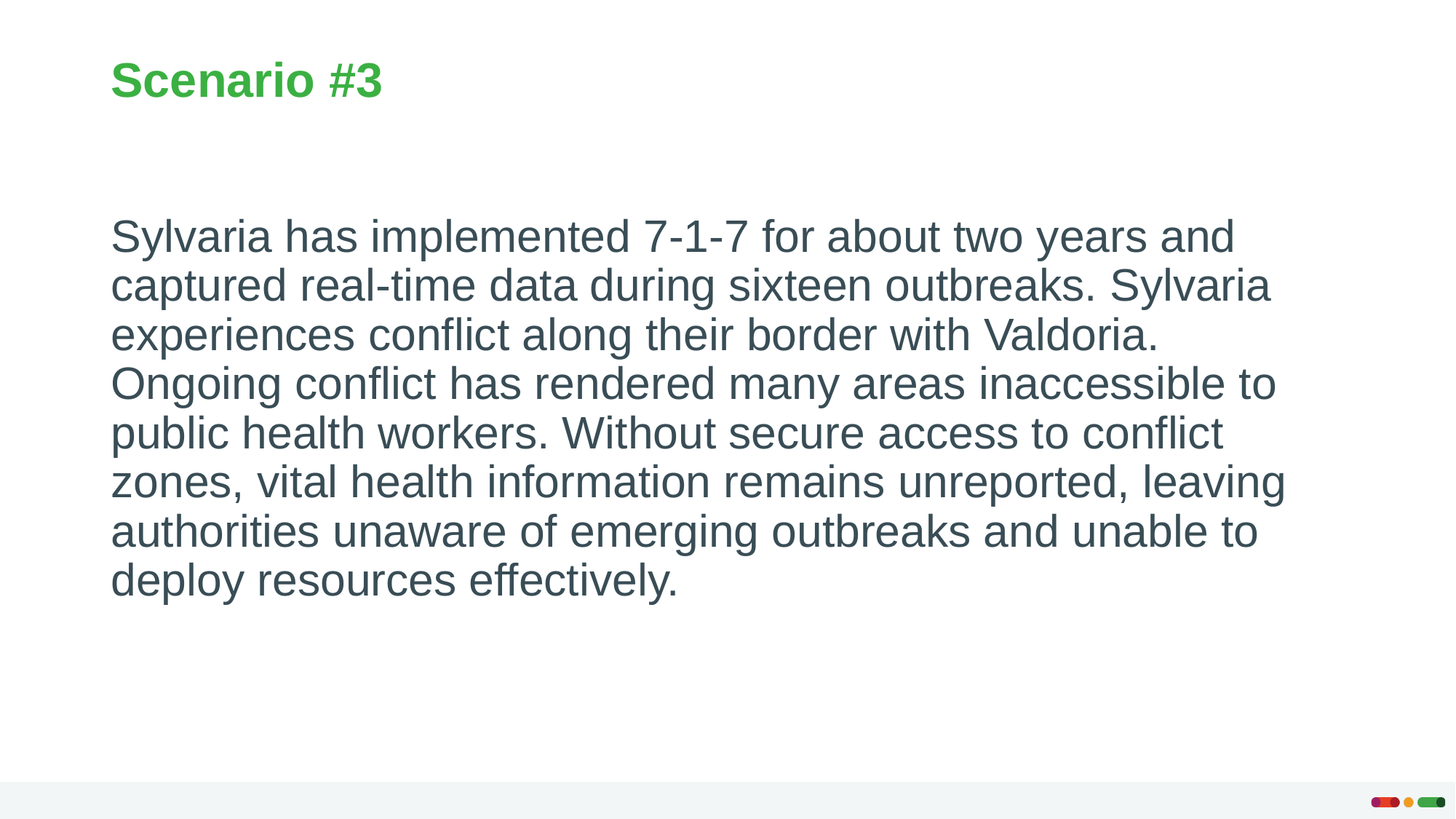

# Scenario #3
Sylvaria has implemented 7-1-7 for about two years and captured real-time data during sixteen outbreaks. Sylvaria experiences conflict along their border with Valdoria. Ongoing conflict has rendered many areas inaccessible to public health workers. Without secure access to conflict zones, vital health information remains unreported, leaving authorities unaware of emerging outbreaks and unable to deploy resources effectively.